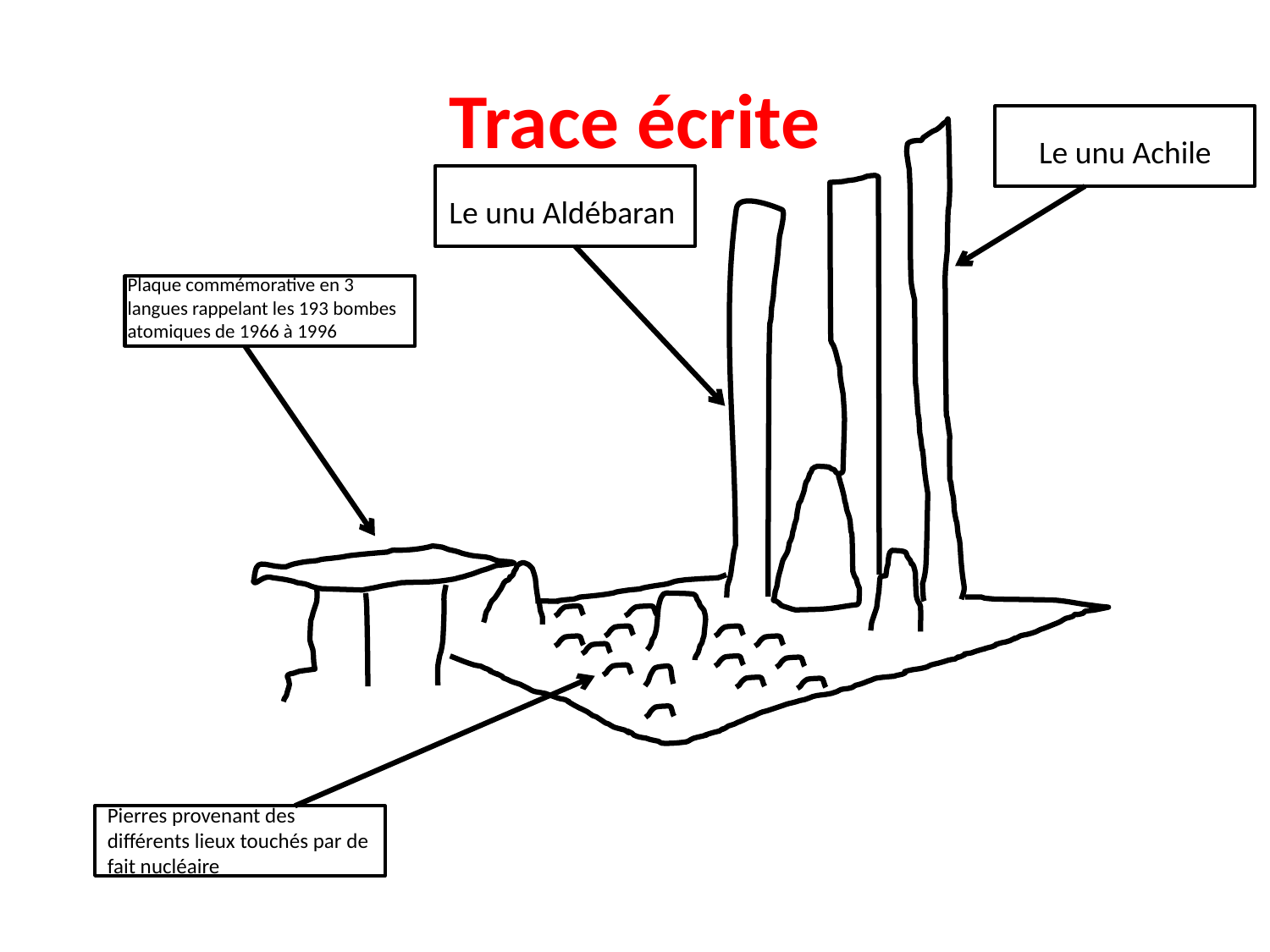

# Trace écrite

Le unu Achile

Le unu Aldébaran

Plaque commémorative en 3 langues rappelant les 193 bombes atomiques de 1966 à 1996
Plaque

Pierres provenant des différents lieux touchés par de fait nucléaire